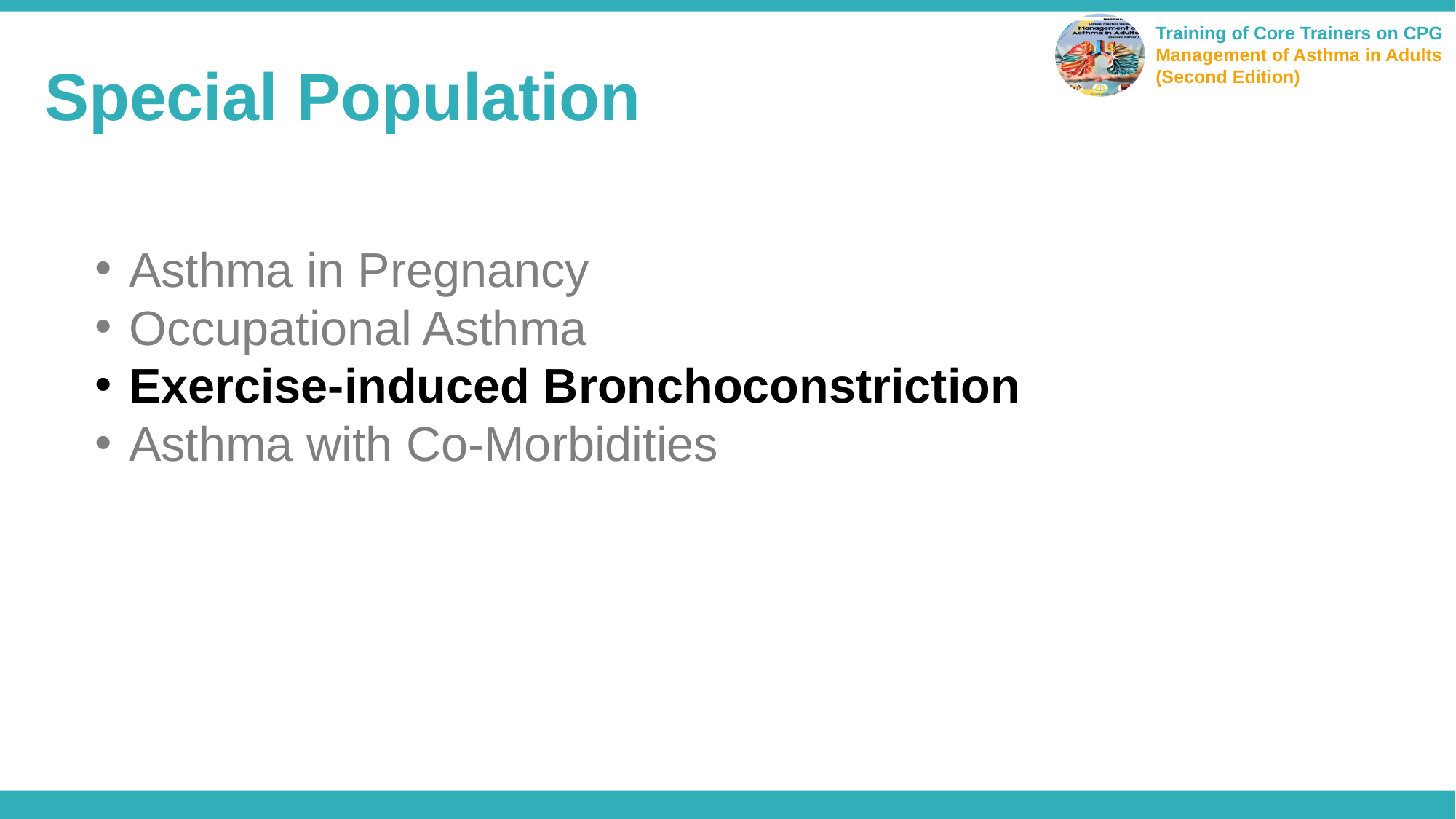

Special Population
Asthma in Pregnancy
Occupational Asthma
Exercise-induced Bronchoconstriction
Asthma with Co-Morbidities